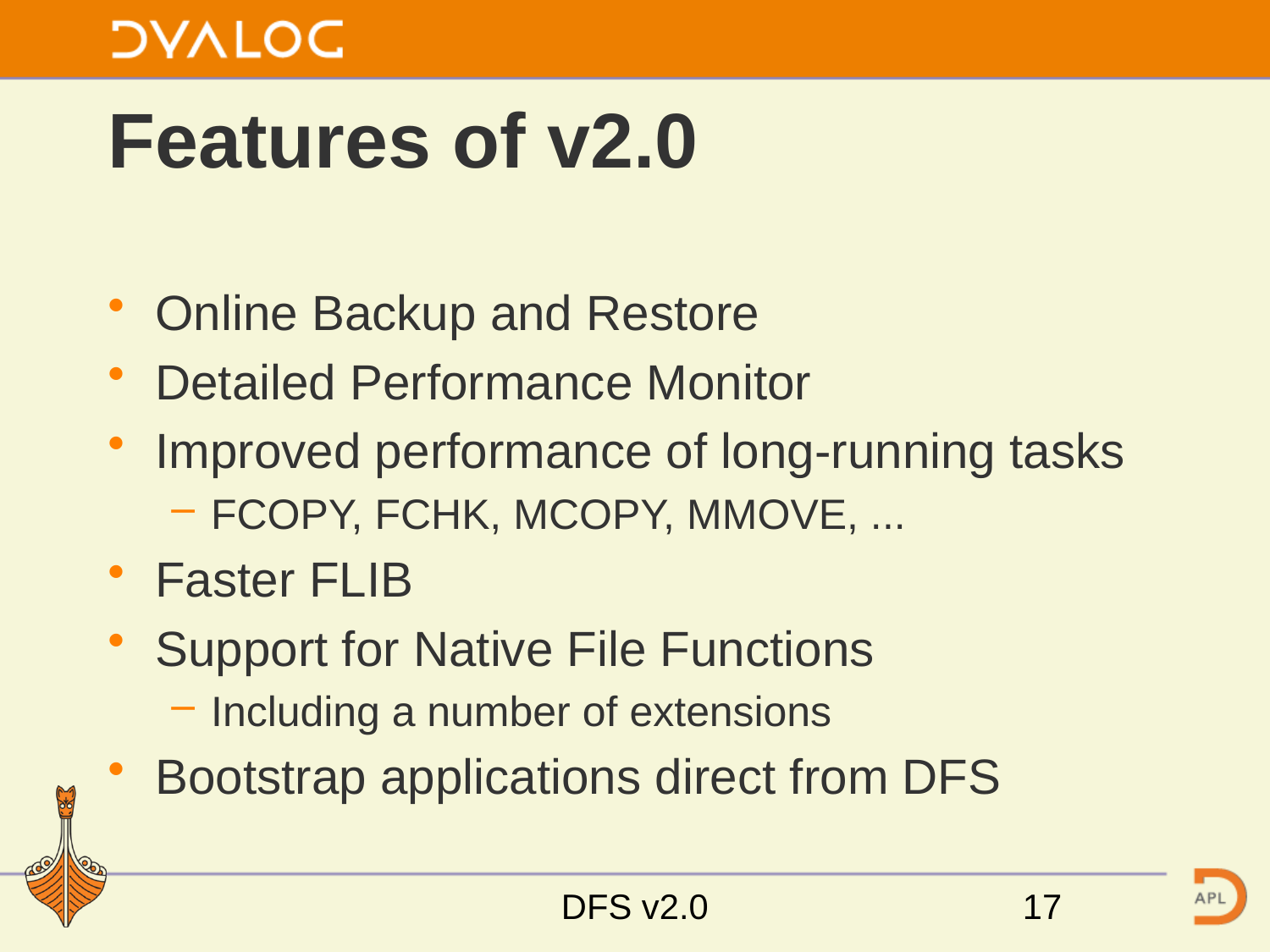

# Features of v2.0
Online Backup and Restore
Detailed Performance Monitor
Improved performance of long-running tasks
FCOPY, FCHK, MCOPY, MMOVE, ...
Faster FLIB
Support for Native File Functions
Including a number of extensions
Bootstrap applications direct from DFS

DFS v2.0
17